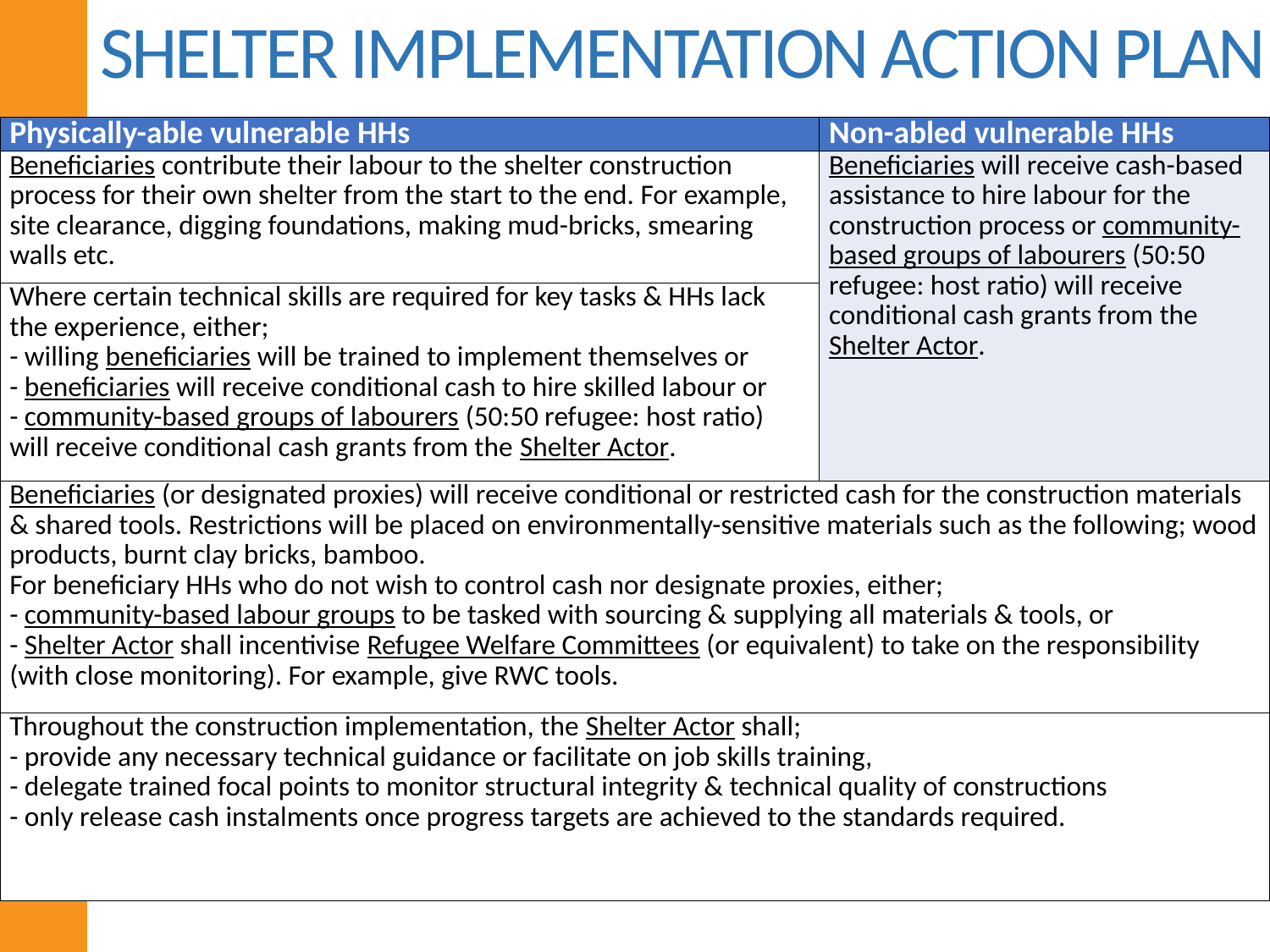

SHELTER IMPLEMENTATION ACTION PLAN
| Physically-able vulnerable HHs | Non-abled vulnerable HHs |
| --- | --- |
| Beneficiaries contribute their labour to the shelter construction process for their own shelter from the start to the end. For example, site clearance, digging foundations, making mud-bricks, smearing walls etc. | Beneficiaries will receive cash-based assistance to hire labour for the construction process or community-based groups of labourers (50:50 refugee: host ratio) will receive conditional cash grants from the Shelter Actor. |
| Where certain technical skills are required for key tasks & HHs lack the experience, either; - willing beneficiaries will be trained to implement themselves or - beneficiaries will receive conditional cash to hire skilled labour or - community-based groups of labourers (50:50 refugee: host ratio) will receive conditional cash grants from the Shelter Actor. |  |
| Beneficiaries (or designated proxies) will receive conditional or restricted cash for the construction materials & shared tools. Restrictions will be placed on environmentally-sensitive materials such as the following; wood products, burnt clay bricks, bamboo. For beneficiary HHs who do not wish to control cash nor designate proxies, either; - community-based labour groups to be tasked with sourcing & supplying all materials & tools, or - Shelter Actor shall incentivise Refugee Welfare Committees (or equivalent) to take on the responsibility (with close monitoring). For example, give RWC tools. |  |
| Throughout the construction implementation, the Shelter Actor shall; - provide any necessary technical guidance or facilitate on job skills training, - delegate trained focal points to monitor structural integrity & technical quality of constructions - only release cash instalments once progress targets are achieved to the standards required. |  |